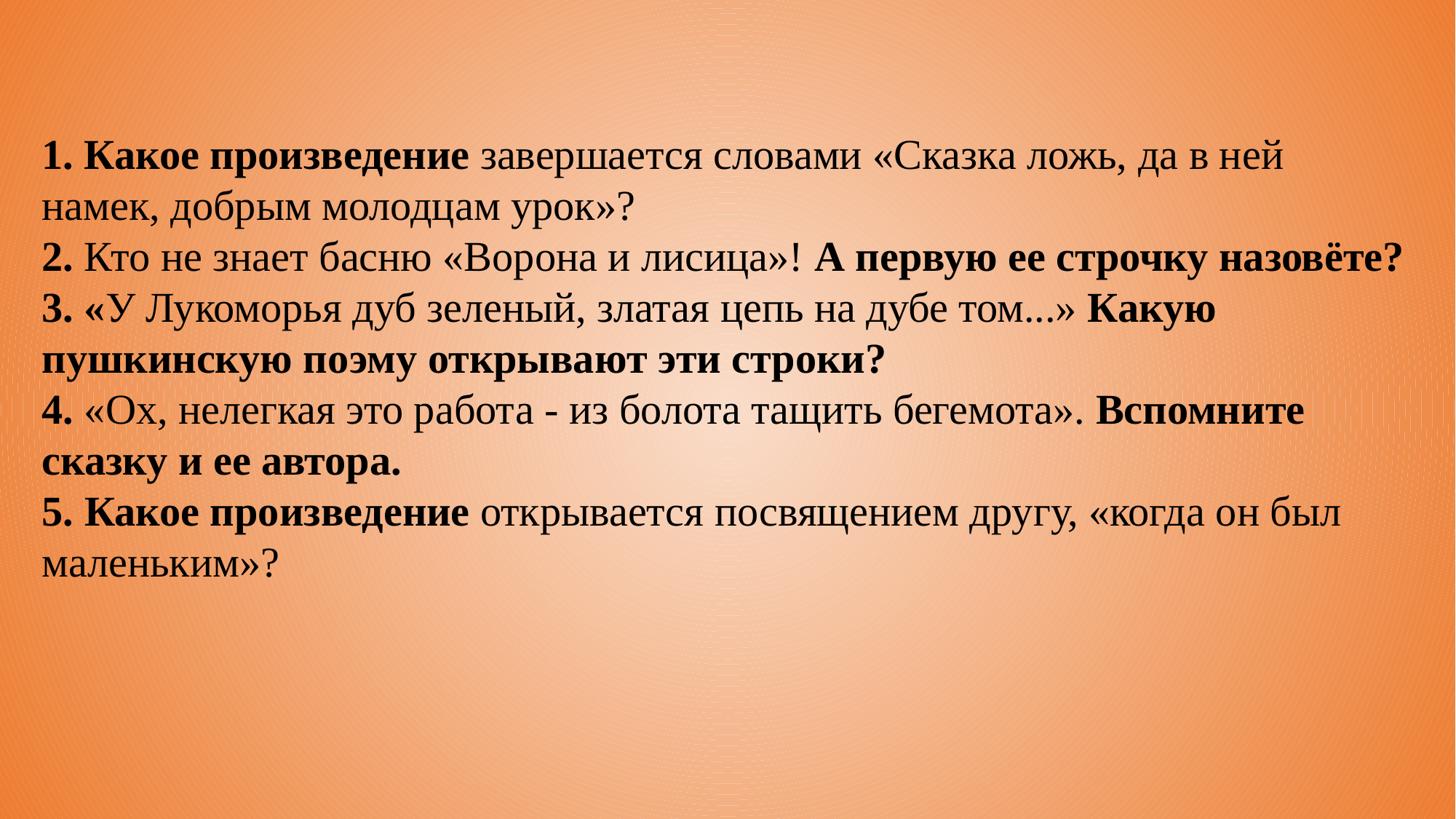

1. Какое произведение завершается словами «Сказка ложь, да в ней намек, добрым молодцам урок»?
2. Кто не знает басню «Ворона и лисица»! А первую ее строчку назовёте?
3. «У Лукоморья дуб зеленый, златая цепь на дубе том...» Какую пушкинскую поэму открывают эти строки?
4. «Ох, нелегкая это работа - из болота тащить бегемота». Вспомните сказку и ее автора.
5. Какое произведение открывается посвящением другу, «когда он был маленьким»?